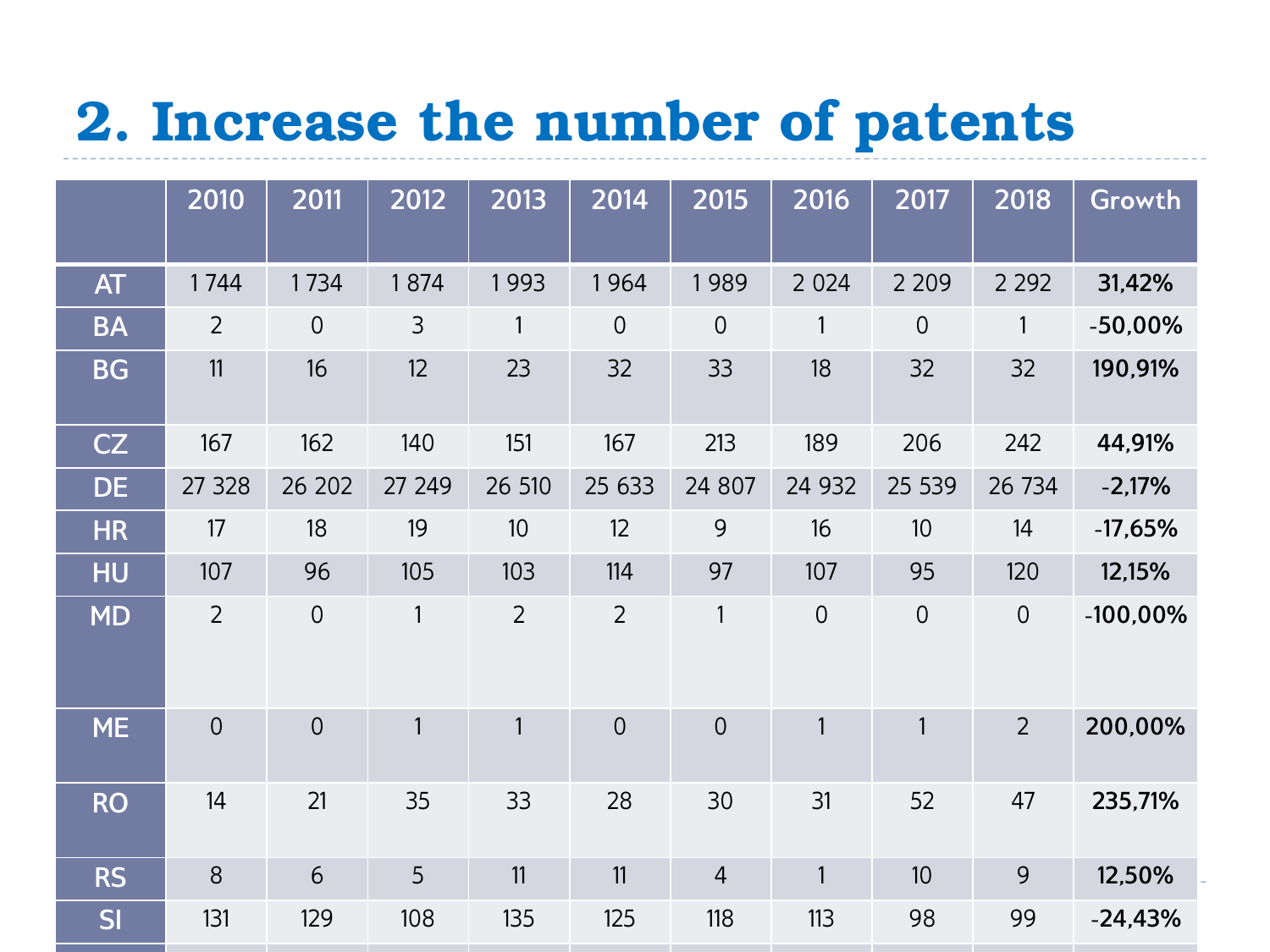

2. Increase the number of patents

|  | 2010 | 2011 | 2012 | 2013 | 2014 | 2015 | 2016 | 2017 | 2018 | Growth |
| --- | --- | --- | --- | --- | --- | --- | --- | --- | --- | --- |
| AT | 1 744 | 1 734 | 1 874 | 1 993 | 1 964 | 1 989 | 2 024 | 2 209 | 2 292 | 31,42% |
| BA | 2 | 0 | 3 | 1 | 0 | 0 | 1 | 0 | 1 | -50,00% |
| BG | 11 | 16 | 12 | 23 | 32 | 33 | 18 | 32 | 32 | 190,91% |
| CZ | 167 | 162 | 140 | 151 | 167 | 213 | 189 | 206 | 242 | 44,91% |
| DE | 27 328 | 26 202 | 27 249 | 26 510 | 25 633 | 24 807 | 24 932 | 25 539 | 26 734 | -2,17% |
| HR | 17 | 18 | 19 | 10 | 12 | 9 | 16 | 10 | 14 | -17,65% |
| HU | 107 | 96 | 105 | 103 | 114 | 97 | 107 | 95 | 120 | 12,15% |
| MD | 2 | 0 | 1 | 2 | 2 | 1 | 0 | 0 | 0 | -100,00% |
| ME | 0 | 0 | 1 | 1 | 0 | 0 | 1 | 1 | 2 | 200,00% |
| RO | 14 | 21 | 35 | 33 | 28 | 30 | 31 | 52 | 47 | 235,71% |
| RS | 8 | 6 | 5 | 11 | 11 | 4 | 1 | 10 | 9 | 12,50% |
| SI | 131 | 129 | 108 | 135 | 125 | 118 | 113 | 98 | 99 | -24,43% |
| SK | 25 | 43 | 35 | 29 | 26 | 47 | 44 | 41 | 50 | 100,00% |
| UA | 11 | 11 | 12 | 25 | 14 | 19 | 10 | 0 | 24 | 118,18% |
| Total | 29 567 | 28 438 | 29 599 | 29 027 | 28 128 | 27 367 | 27 487 | 28 293 | 29 666 | 0,33% |